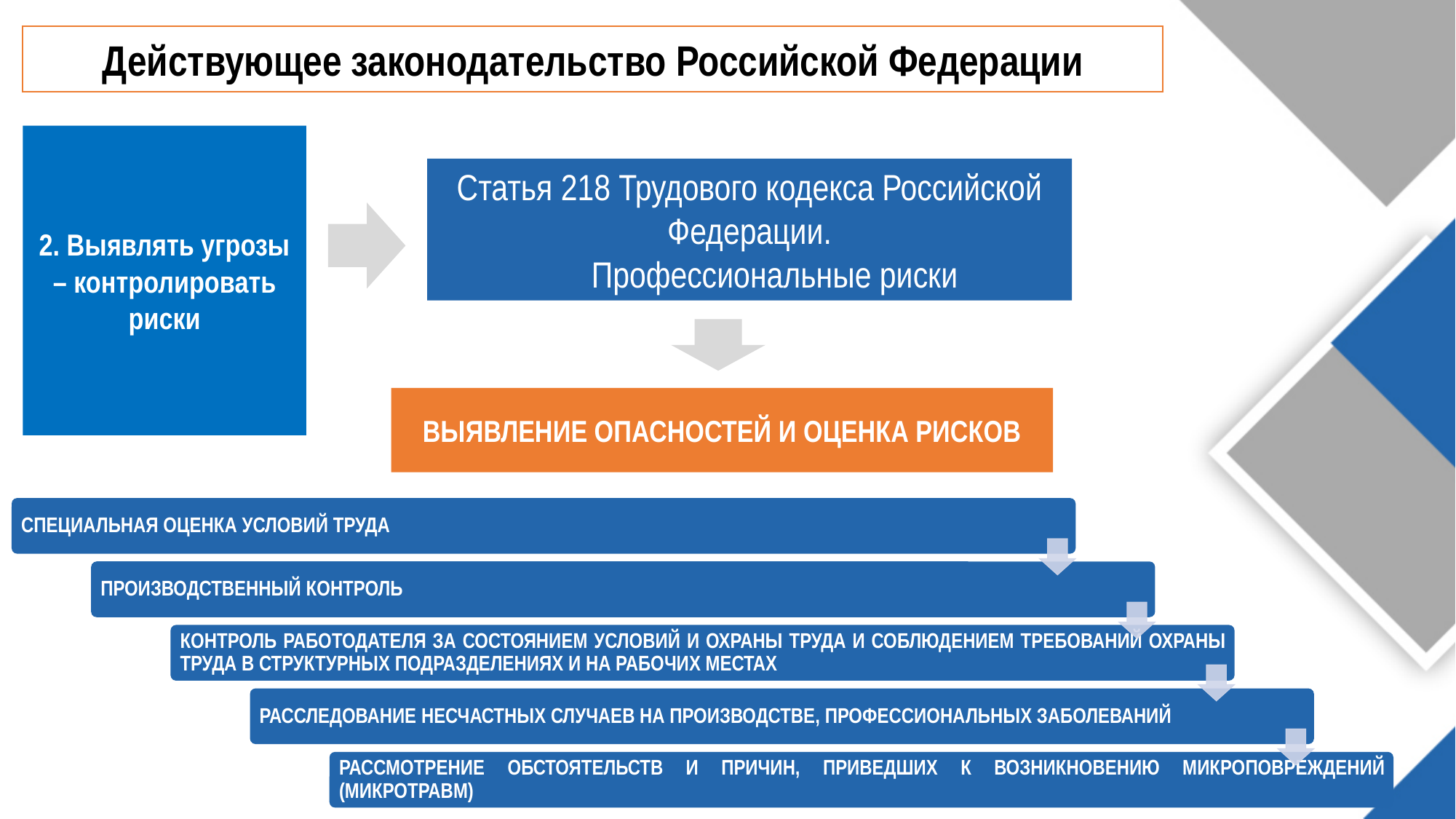

Действующее законодательство Российской Федерации

2. Выявлять угрозы – контролировать риски
Статья 218 Трудового кодекса Российской Федерации.
      Профессиональные риски

ВЫЯВЛЕНИЕ ОПАСНОСТЕЙ И ОЦЕНКА РИСКОВ
СПЕЦИАЛЬНАЯ ОЦЕНКА УСЛОВИЙ ТРУДА
ПРОИЗВОДСТВЕННЫЙ КОНТРОЛЬ
КОНТРОЛЬ РАБОТОДАТЕЛЯ ЗА СОСТОЯНИЕМ УСЛОВИЙ И ОХРАНЫ ТРУДА И СОБЛЮДЕНИЕМ ТРЕБОВАНИЙ ОХРАНЫ ТРУДА В СТРУКТУРНЫХ ПОДРАЗДЕЛЕНИЯХ И НА РАБОЧИХ МЕСТАХ
РАССЛЕДОВАНИЕ НЕСЧАСТНЫХ СЛУЧАЕВ НА ПРОИЗВОДСТВЕ, ПРОФЕССИОНАЛЬНЫХ ЗАБОЛЕВАНИЙ
РАССМОТРЕНИЕ ОБСТОЯТЕЛЬСТВ И ПРИЧИН, ПРИВЕДШИХ К ВОЗНИКНОВЕНИЮ МИКРОПОВРЕЖДЕНИЙ (МИКРОТРАВМ)